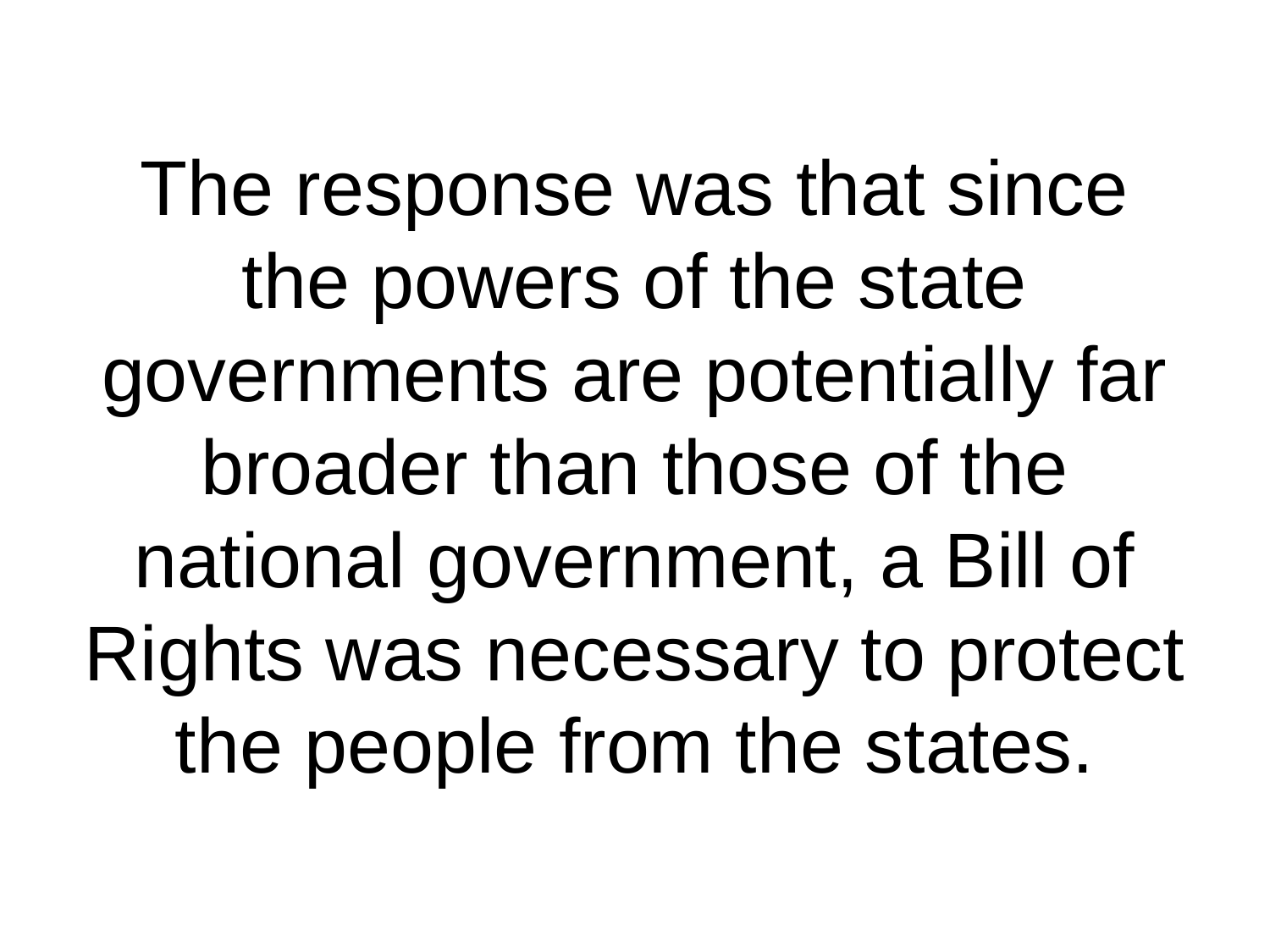

# The response was that since the powers of the state governments are potentially far broader than those of the national government, a Bill of Rights was necessary to protect the people from the states.